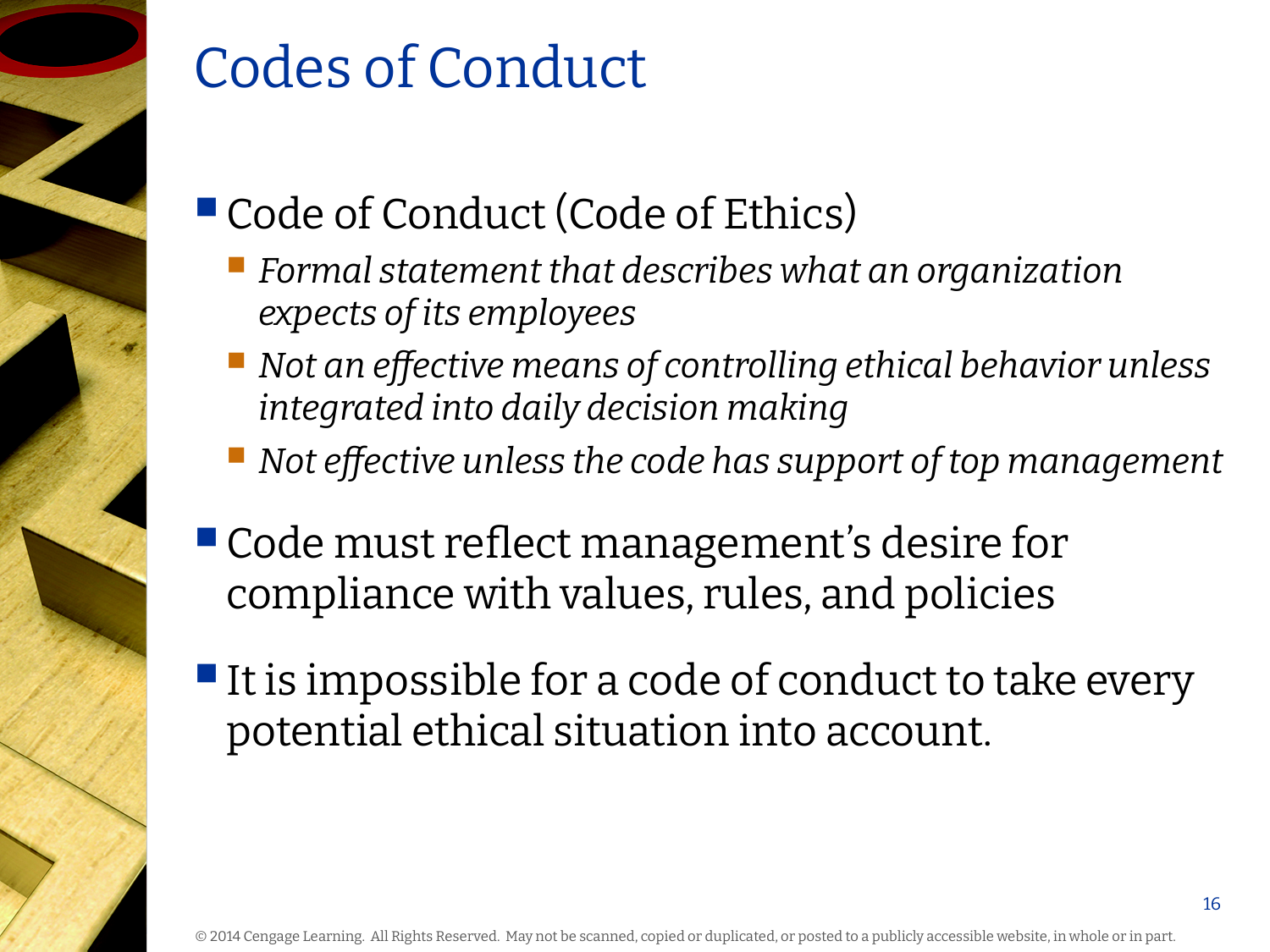

# Codes of Conduct
Code of Conduct (Code of Ethics)
Formal statement that describes what an organization expects of its employees
Not an effective means of controlling ethical behavior unless integrated into daily decision making
Not effective unless the code has support of top management
Code must reflect management’s desire for compliance with values, rules, and policies
It is impossible for a code of conduct to take every potential ethical situation into account.

16